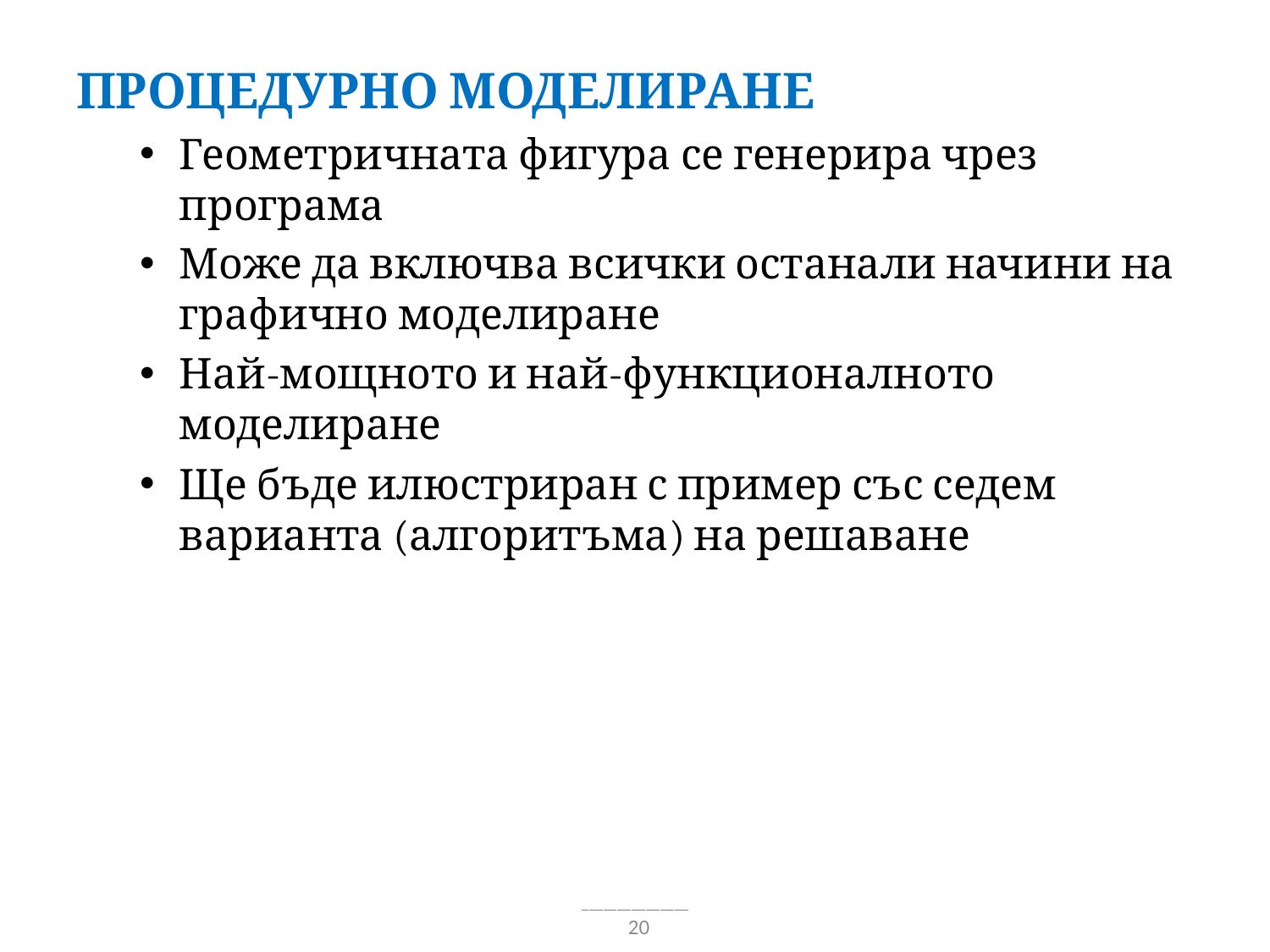

Процедурно моделиране
Геометричната фигура се генерира чрез програма
Може да включва всички останали начини на графично моделиране
Най-мощното и най-функционалното моделиране
Ще бъде илюстриран с пример със седем варианта (алгоритъма) на решаване
20